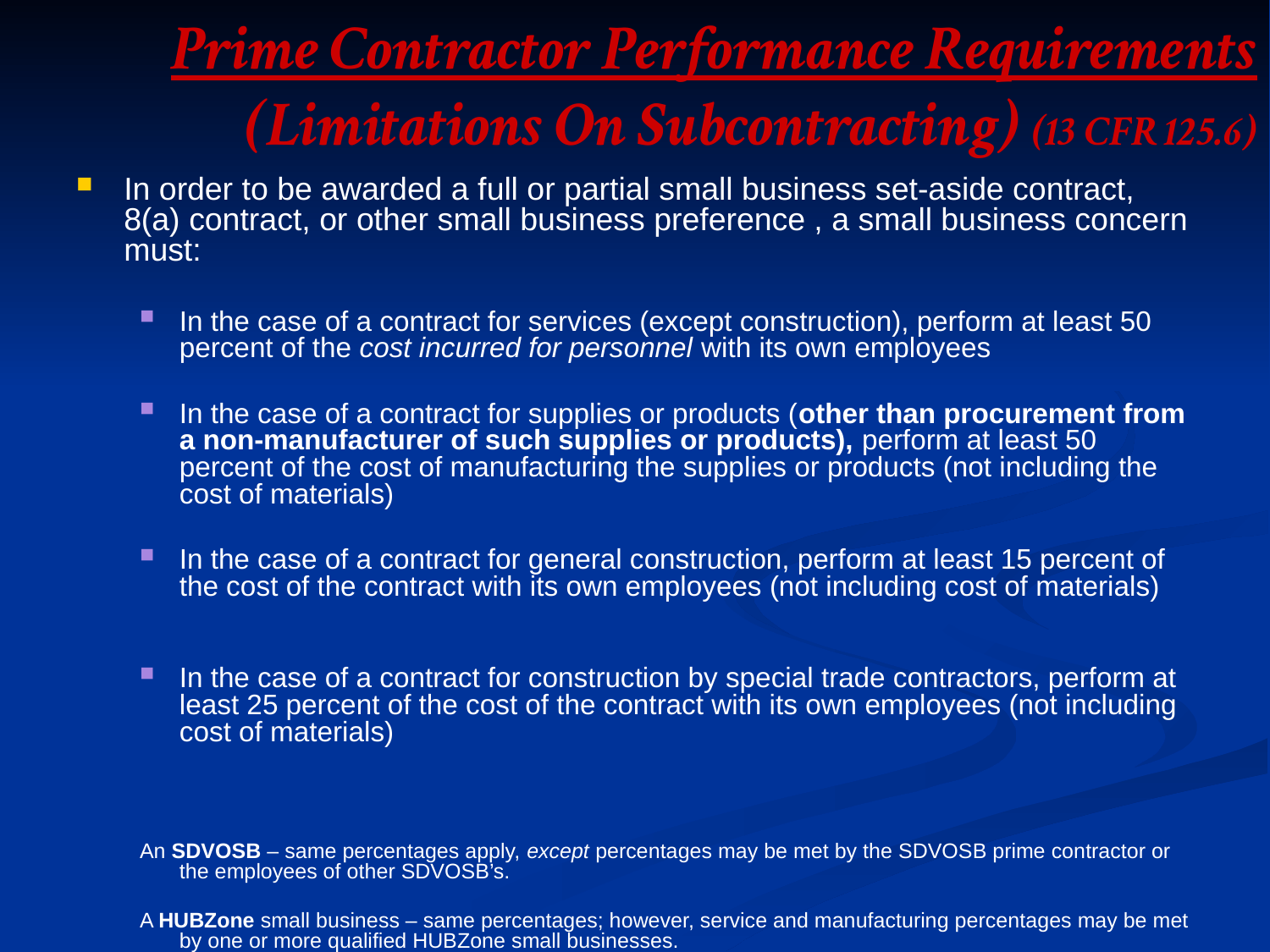

# Prime Contractor Performance Requirements (Limitations On Subcontracting) (13 CFR 125.6)
In order to be awarded a full or partial small business set-aside contract, 8(a) contract, or other small business preference , a small business concern must:

In the case of a contract for services (except construction), perform at least 50 percent of the cost incurred for personnel with its own employees

In the case of a contract for supplies or products (other than procurement from a non-manufacturer of such supplies or products), perform at least 50 percent of the cost of manufacturing the supplies or products (not including the cost of materials)

In the case of a contract for general construction, perform at least 15 percent of the cost of the contract with its own employees (not including cost of materials)

In the case of a contract for construction by special trade contractors, perform at least 25 percent of the cost of the contract with its own employees (not including cost of materials)

An SDVOSB – same percentages apply, except percentages may be met by the SDVOSB prime contractor or the employees of other SDVOSB’s.

A HUBZone small business – same percentages; however, service and manufacturing percentages may be met by one or more qualified HUBZone small businesses.